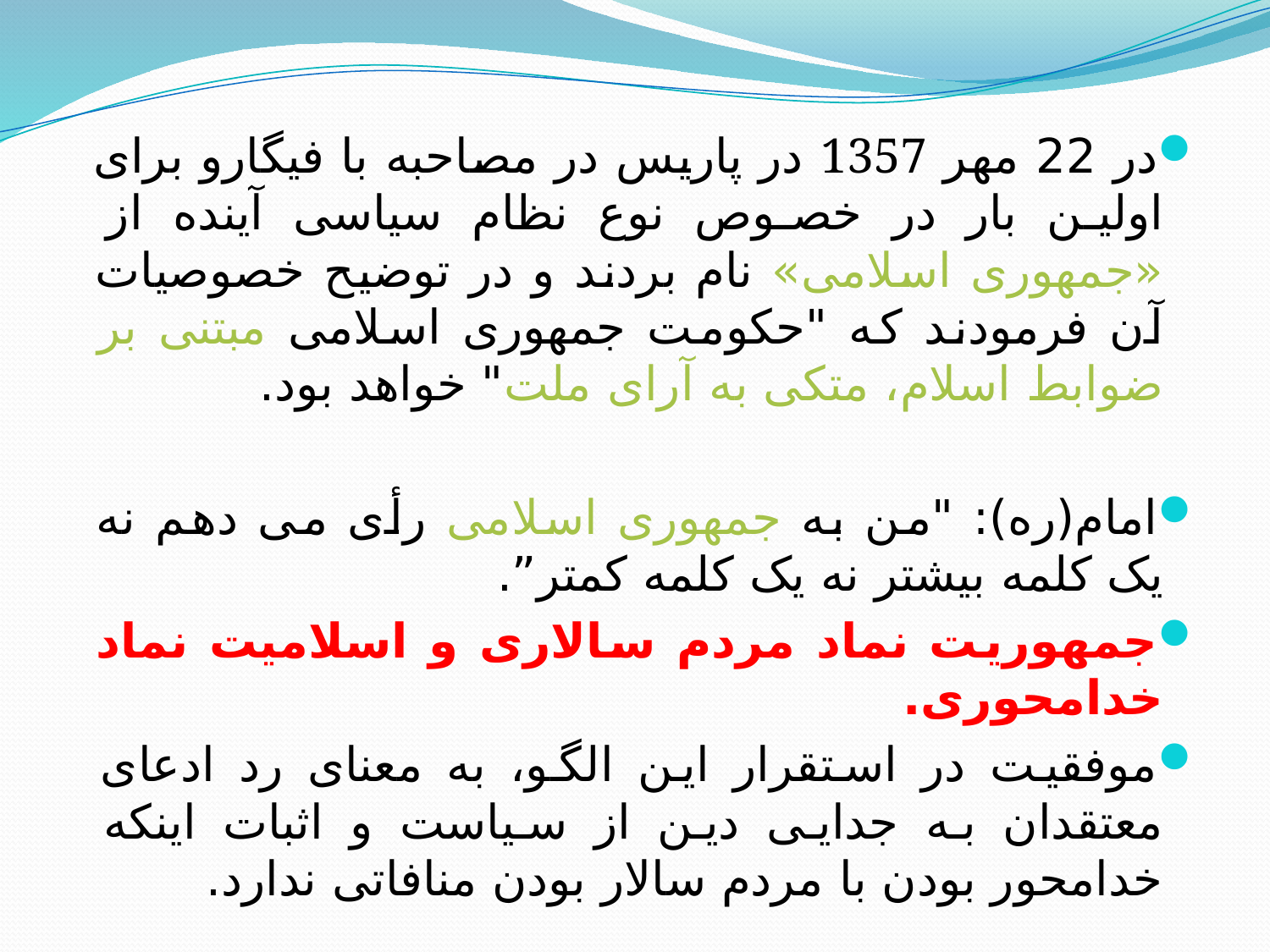

در 22‏‎‎‏ مهر ‏‎‏‎1357 در پاریس در مصاحبه با فیگارو برای اولین بار در خصوص نوع نظام سیاسی آینده از «جمهوری اسلامی» نام بردند و در توضیح خصوصیات آن فرمودند که "حکومت جمهوری اسلامی مبتنی بر ضوابط اسلام، متکی به آرای ملت" خواهد بود.

امام(ره): "من به جمهوری اسلامی رأی می دهم نه یک کلمه بیشتر نه یک کلمه کمتر”.
جمهوریت نماد مردم سالاری و اسلامیت نماد خدامحوری.
موفقیت در استقرار این الگو، به معنای رد ادعای معتقدان به جدایی دین از سیاست و اثبات اینکه خدامحور بودن با مردم سالار بودن منافاتی ندارد.